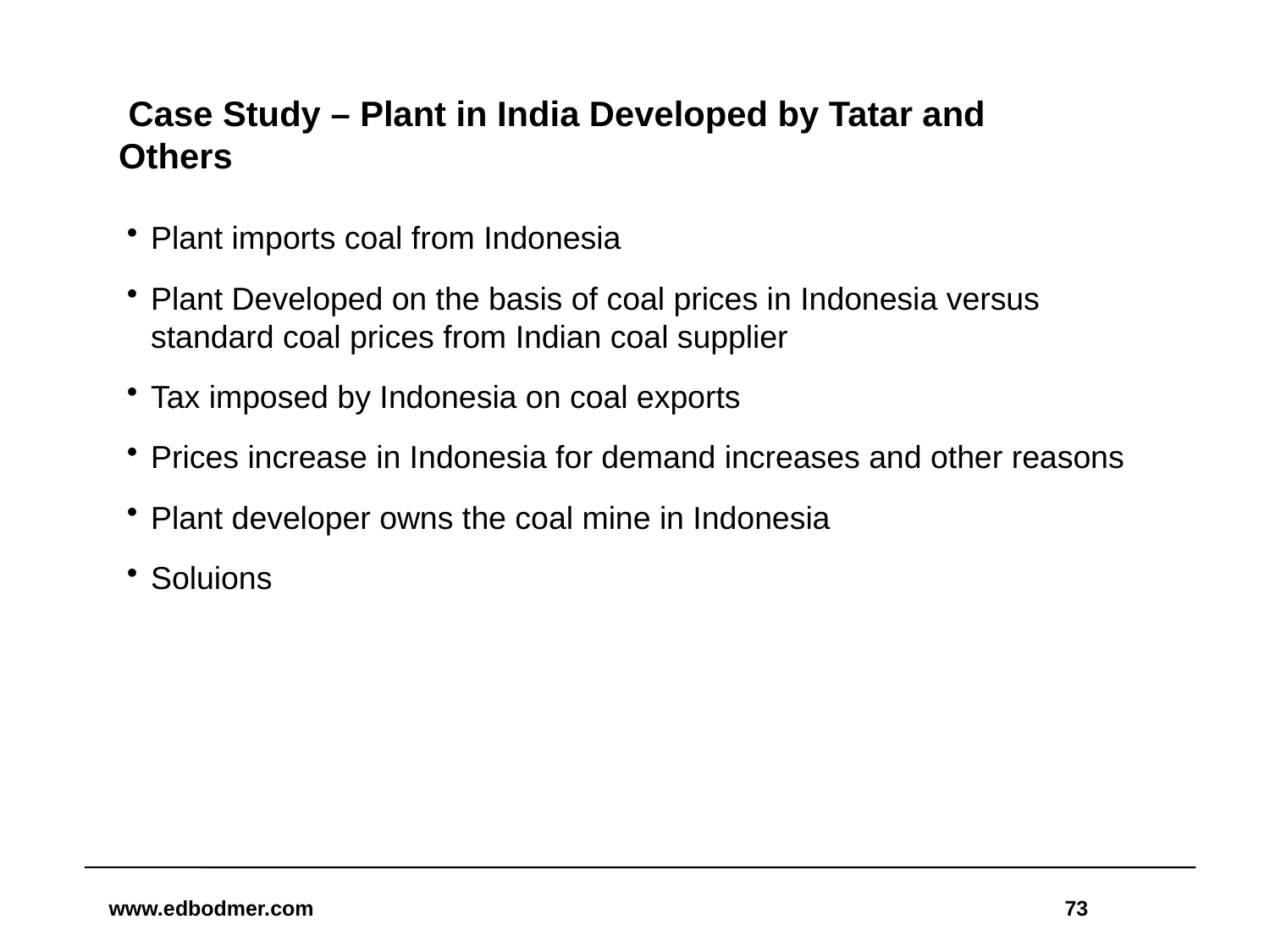

# Case Study – Plant in India Developed by Tatar and Others
Plant imports coal from Indonesia
Plant Developed on the basis of coal prices in Indonesia versus standard coal prices from Indian coal supplier
Tax imposed by Indonesia on coal exports
Prices increase in Indonesia for demand increases and other reasons
Plant developer owns the coal mine in Indonesia
Soluions